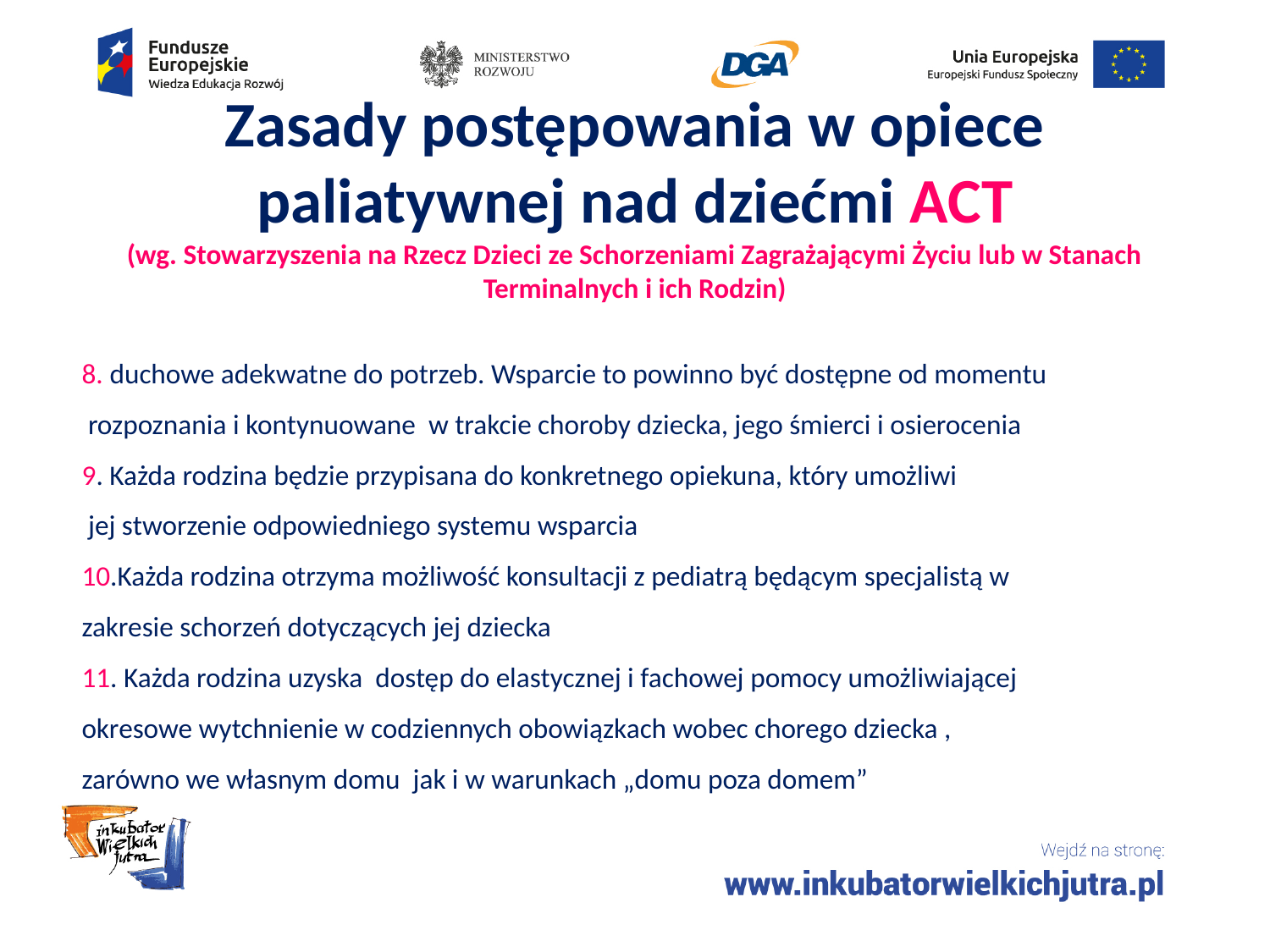

# Zasady postępowania w opiece paliatywnej nad dziećmi ACT (wg. Stowarzyszenia na Rzecz Dzieci ze Schorzeniami Zagrażającymi Życiu lub w Stanach Terminalnych i ich Rodzin)

8. duchowe adekwatne do potrzeb. Wsparcie to powinno być dostępne od momentu
 rozpoznania i kontynuowane  w trakcie choroby dziecka, jego śmierci i osierocenia
9. Każda rodzina będzie przypisana do konkretnego opiekuna, który umożliwi
 jej stworzenie odpowiedniego systemu wsparcia
10.Każda rodzina otrzyma możliwość konsultacji z pediatrą będącym specjalistą w
zakresie schorzeń dotyczących jej dziecka
11. Każda rodzina uzyska  dostęp do elastycznej i fachowej pomocy umożliwiającej
okresowe wytchnienie w codziennych obowiązkach wobec chorego dziecka ,
zarówno we własnym domu  jak i w warunkach „domu poza domem”